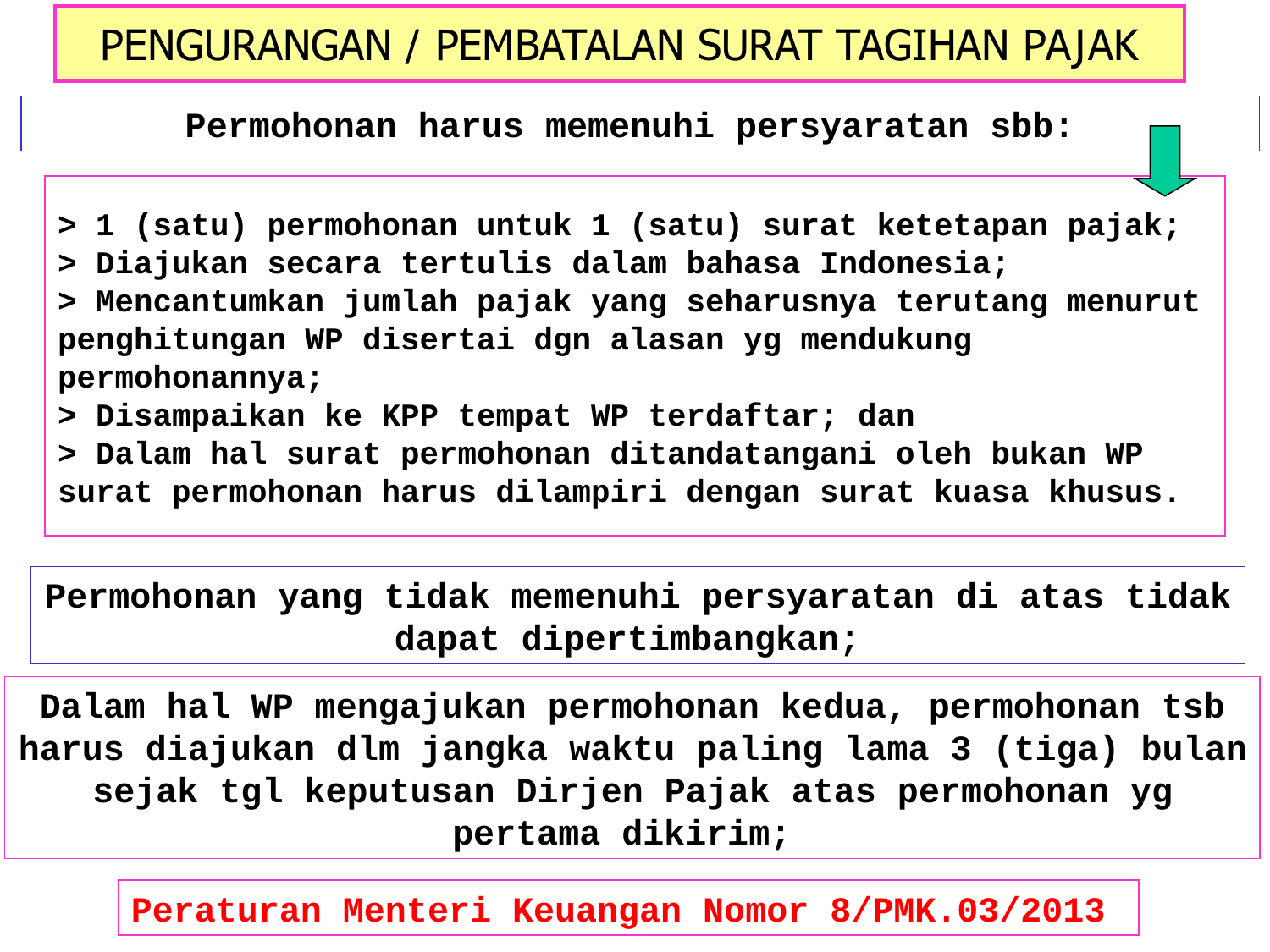

# PENGURANGAN / PEMBATALAN SURAT TAGIHAN PAJAK
Permohonan harus memenuhi persyaratan sbb:

> 1 (satu) permohonan untuk 1 (satu) surat ketetapan pajak;
> Diajukan secara tertulis dalam bahasa Indonesia;
> Mencantumkan jumlah pajak yang seharusnya terutang menurut penghitungan WP disertai dgn alasan yg mendukung permohonannya;
> Disampaikan ke KPP tempat WP terdaftar; dan
> Dalam hal surat permohonan ditandatangani oleh bukan WP surat permohonan harus dilampiri dengan surat kuasa khusus.
Permohonan yang tidak memenuhi persyaratan di atas tidak dapat dipertimbangkan;
Dalam hal WP mengajukan permohonan kedua, permohonan tsb harus diajukan dlm jangka waktu paling lama 3 (tiga) bulan sejak tgl keputusan Dirjen Pajak atas permohonan yg pertama dikirim;
Peraturan Menteri Keuangan Nomor 8/PMK.03/2013